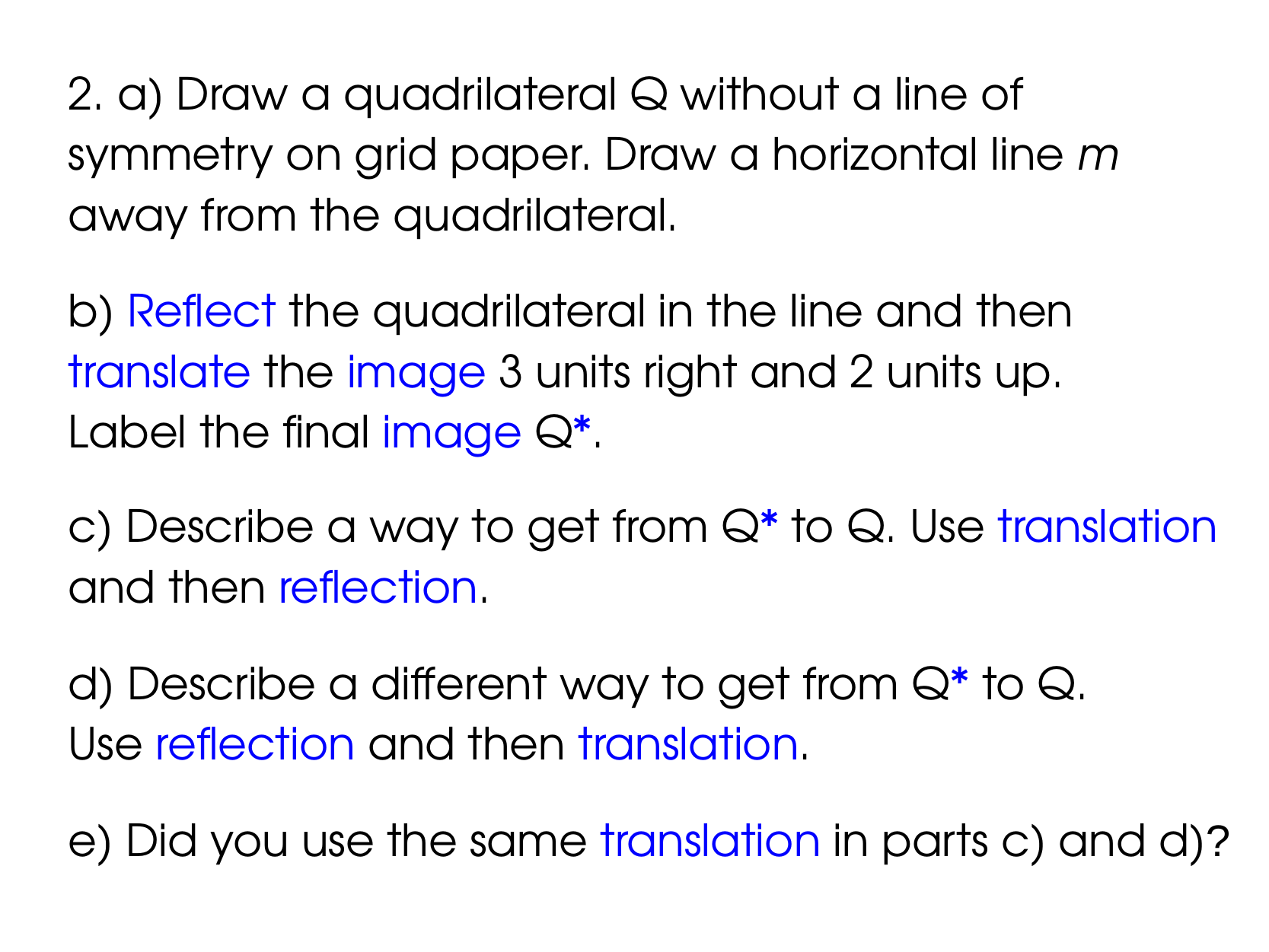

2. a) Draw a quadrilateral Q without a line of symmetry on grid paper. Draw a horizontal line m away from the quadrilateral.
b) Reflect the quadrilateral in the line and then translate the image 3 units right and 2 units up. Label the final image Q*.
c) Describe a way to get from Q* to Q. Use translation and then reflection.
d) Describe a different way to get from Q* to Q. Use reflection and then translation.
e) Did you use the same translation in parts c) and d)?